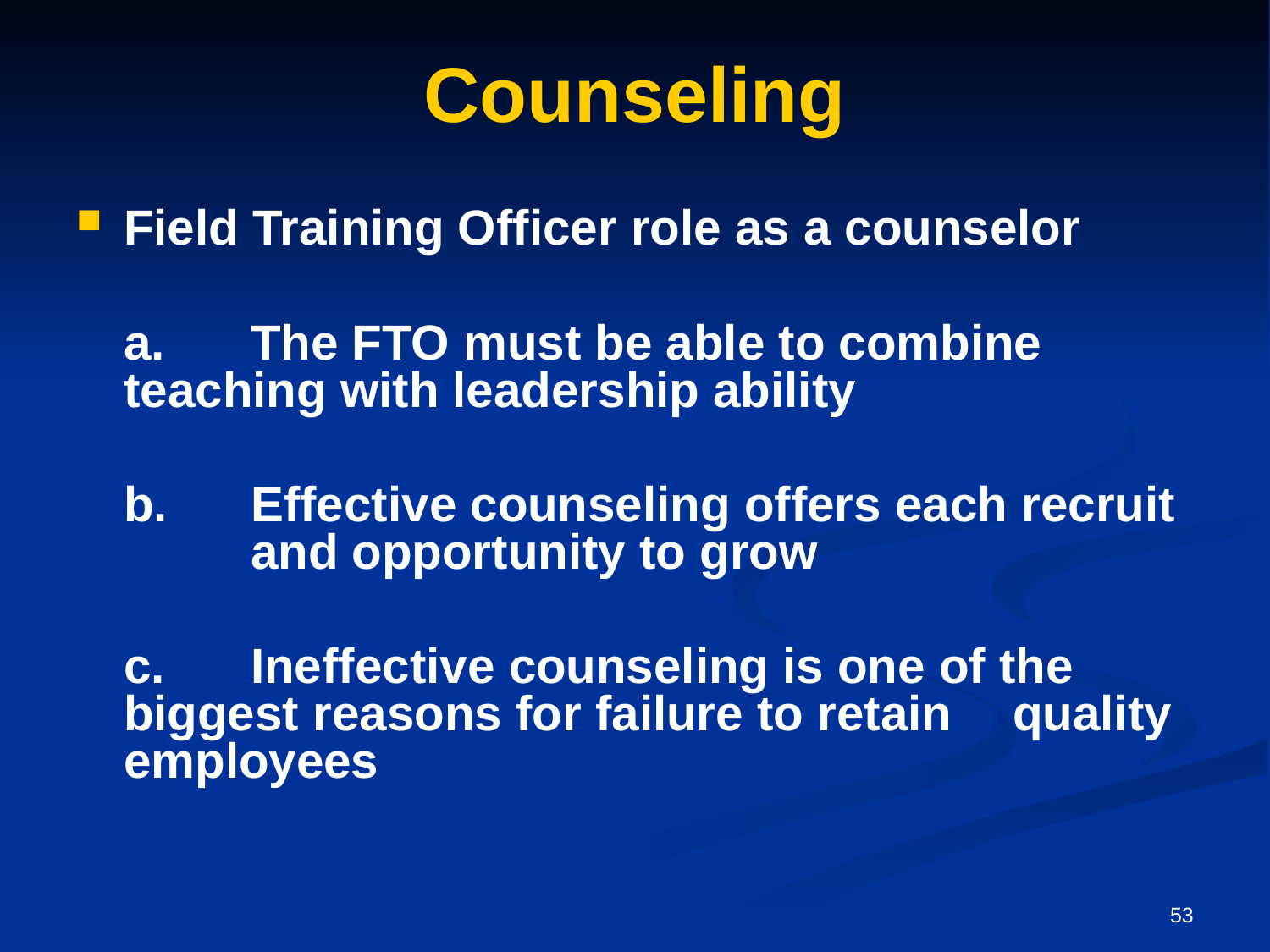

# Counseling
Field Training Officer role as a counselor

	a.	The FTO must be able to combine 	teaching with leadership ability

	b.	Effective counseling offers each recruit 	and opportunity to grow

	c.	Ineffective counseling is one of the 	biggest reasons for failure to retain 	quality employees

53